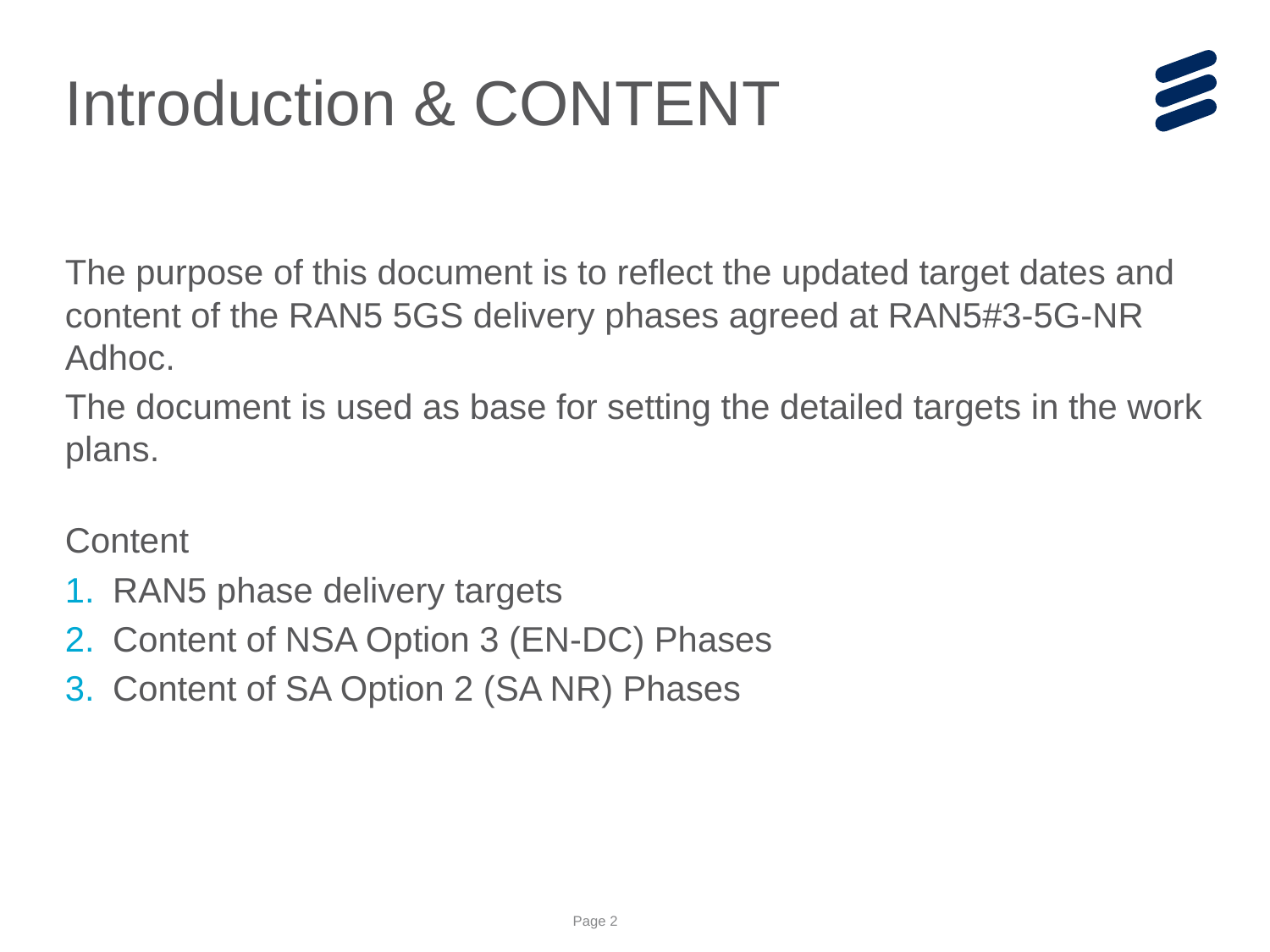

# Introduction & CONTENT
The purpose of this document is to reflect the updated target dates and content of the RAN5 5GS delivery phases agreed at RAN5#3-5G-NR Adhoc.
The document is used as base for setting the detailed targets in the work plans.
Content
RAN5 phase delivery targets
Content of NSA Option 3 (EN-DC) Phases
Content of SA Option 2 (SA NR) Phases